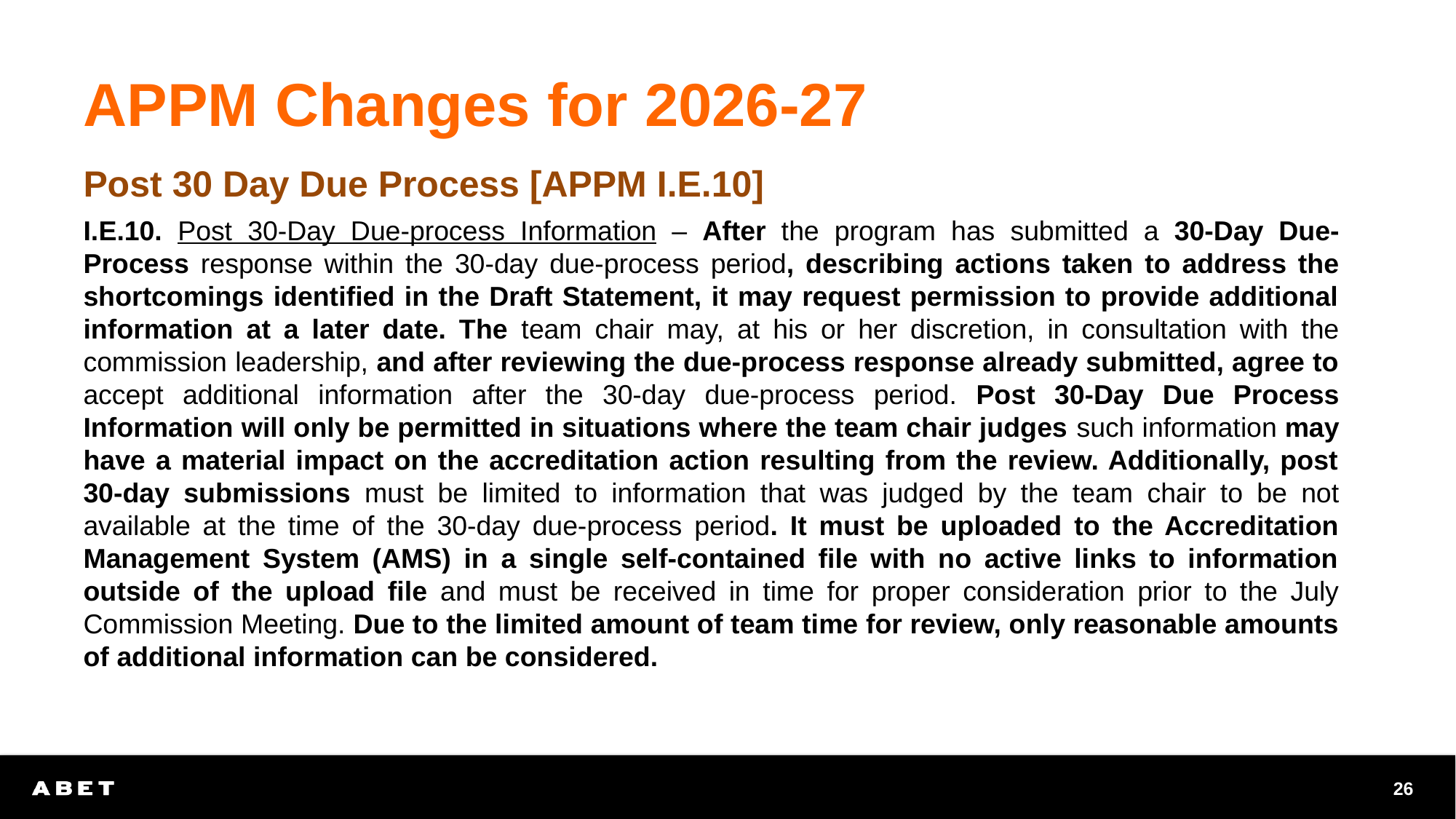

# APPM Changes for 2026-27
Post 30 Day Due Process [APPM I.E.10]
I.E.10. Post 30-Day Due-process Information – After the program has submitted a 30-Day Due- Process response within the 30-day due-process period, describing actions taken to address the shortcomings identified in the Draft Statement, it may request permission to provide additional information at a later date. The team chair may, at his or her discretion, in consultation with the commission leadership, and after reviewing the due-process response already submitted, agree to accept additional information after the 30-day due-process period. Post 30-Day Due Process Information will only be permitted in situations where the team chair judges such information may have a material impact on the accreditation action resulting from the review. Additionally, post 30-day submissions must be limited to information that was judged by the team chair to be not available at the time of the 30-day due-process period. It must be uploaded to the Accreditation Management System (AMS) in a single self-contained file with no active links to information outside of the upload file and must be received in time for proper consideration prior to the July Commission Meeting. Due to the limited amount of team time for review, only reasonable amounts of additional information can be considered.